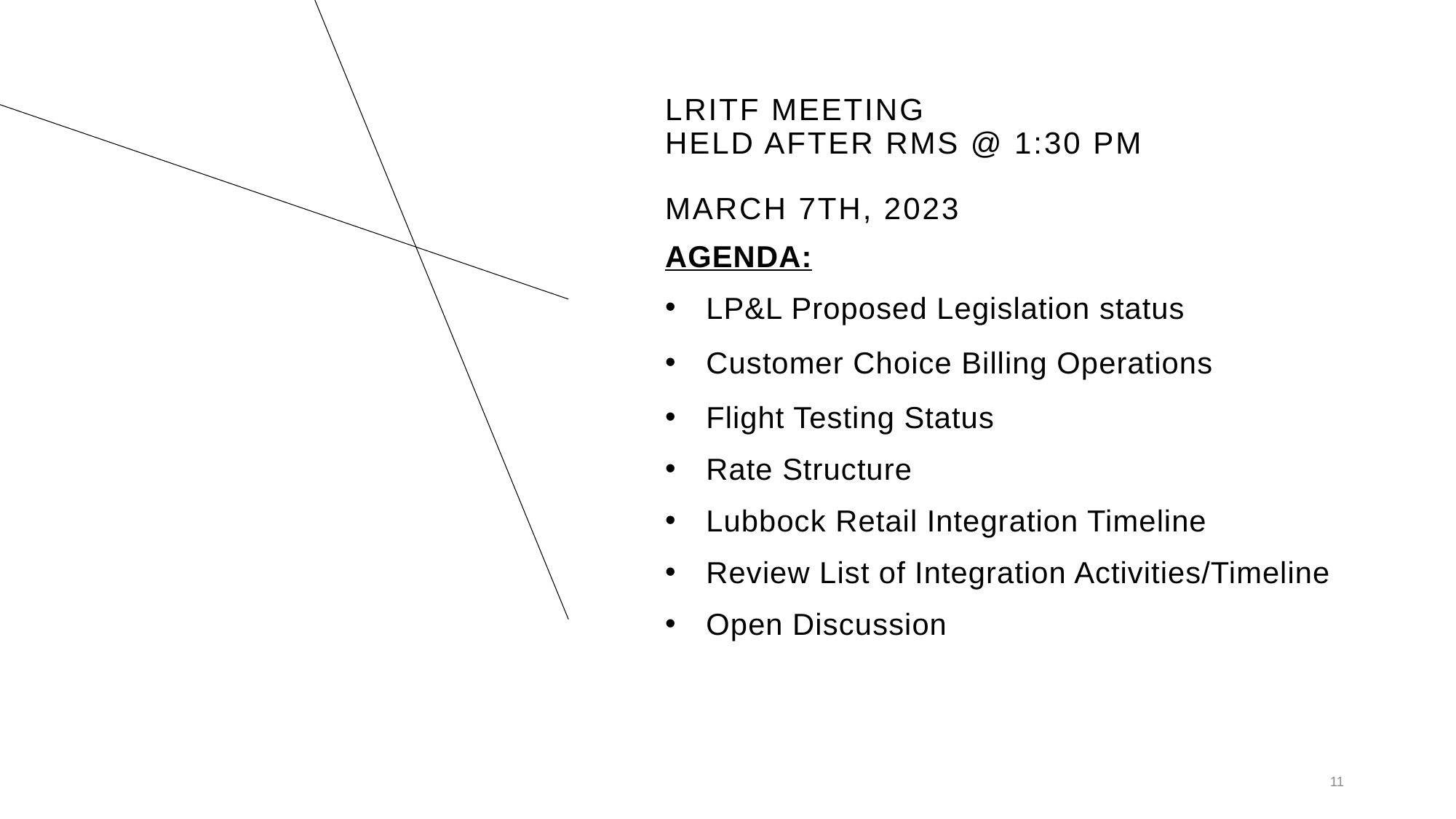

# Lritf meeting Held after RMS @ 1:30 PM march 7th, 2023
AGENDA:
LP&L Proposed Legislation status

Customer Choice Billing Operations

Flight Testing Status
Rate Structure
Lubbock Retail Integration Timeline
Review List of Integration Activities/Timeline
Open Discussion
11